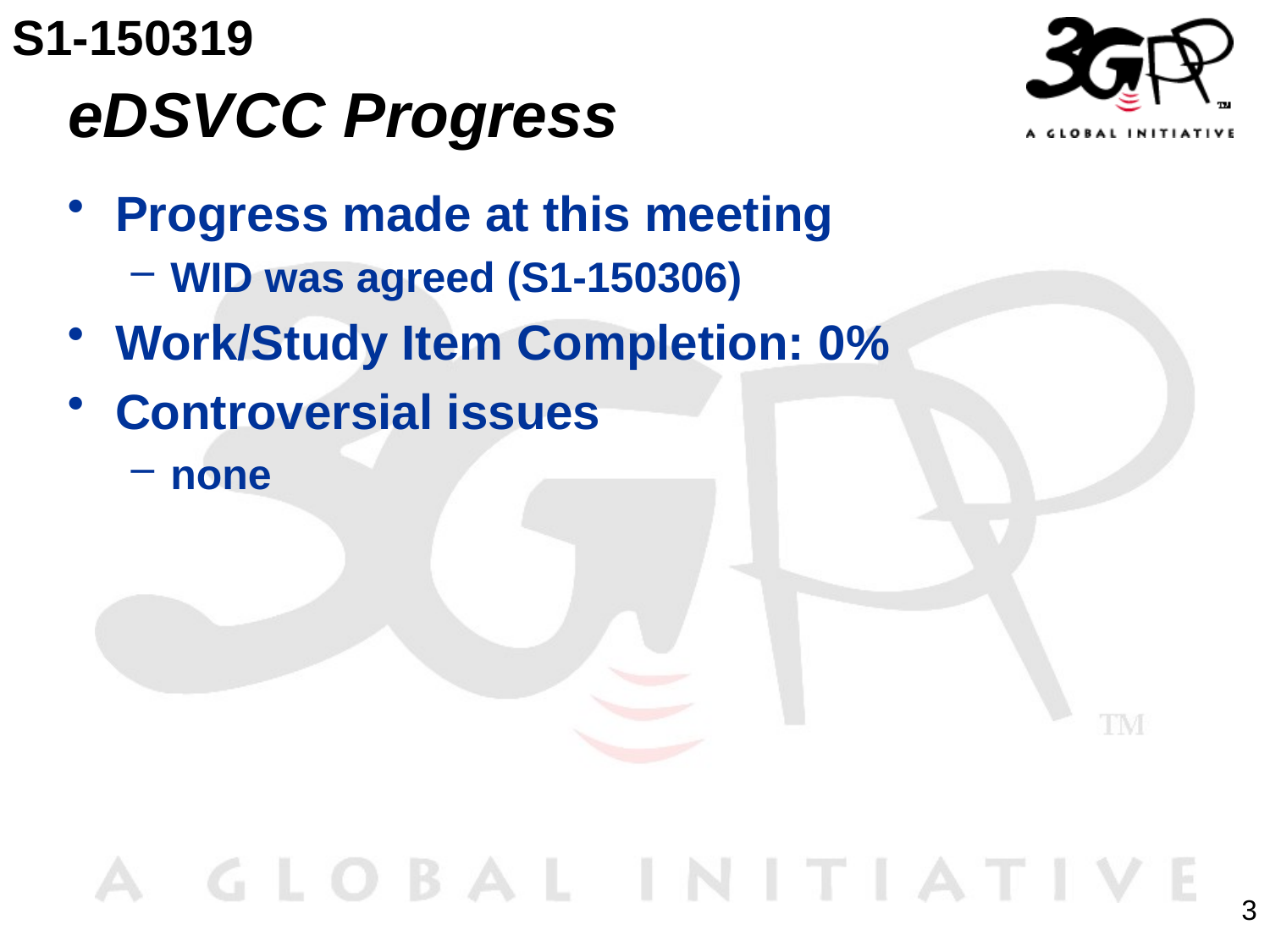

S1-150319
# eDSVCC Progress
Progress made at this meeting
WID was agreed (S1-150306)
Work/Study Item Completion: 0%
Controversial issues
none
3